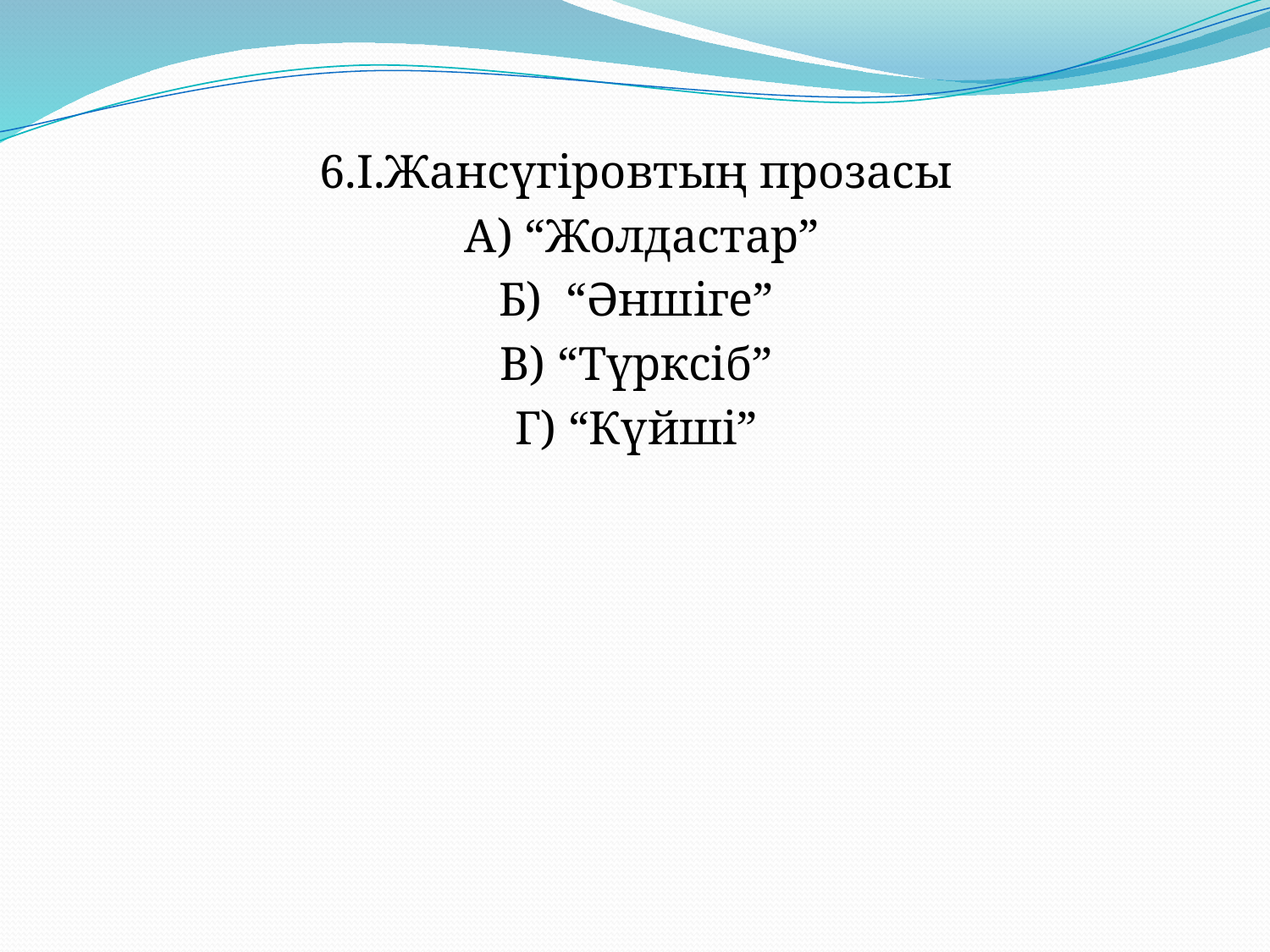

6.І.Жансүгіровтың прозасы
 А) “Жолдастар”
Б)  “Әншіге”
В) “Түрксіб”
Г) “Күйші”